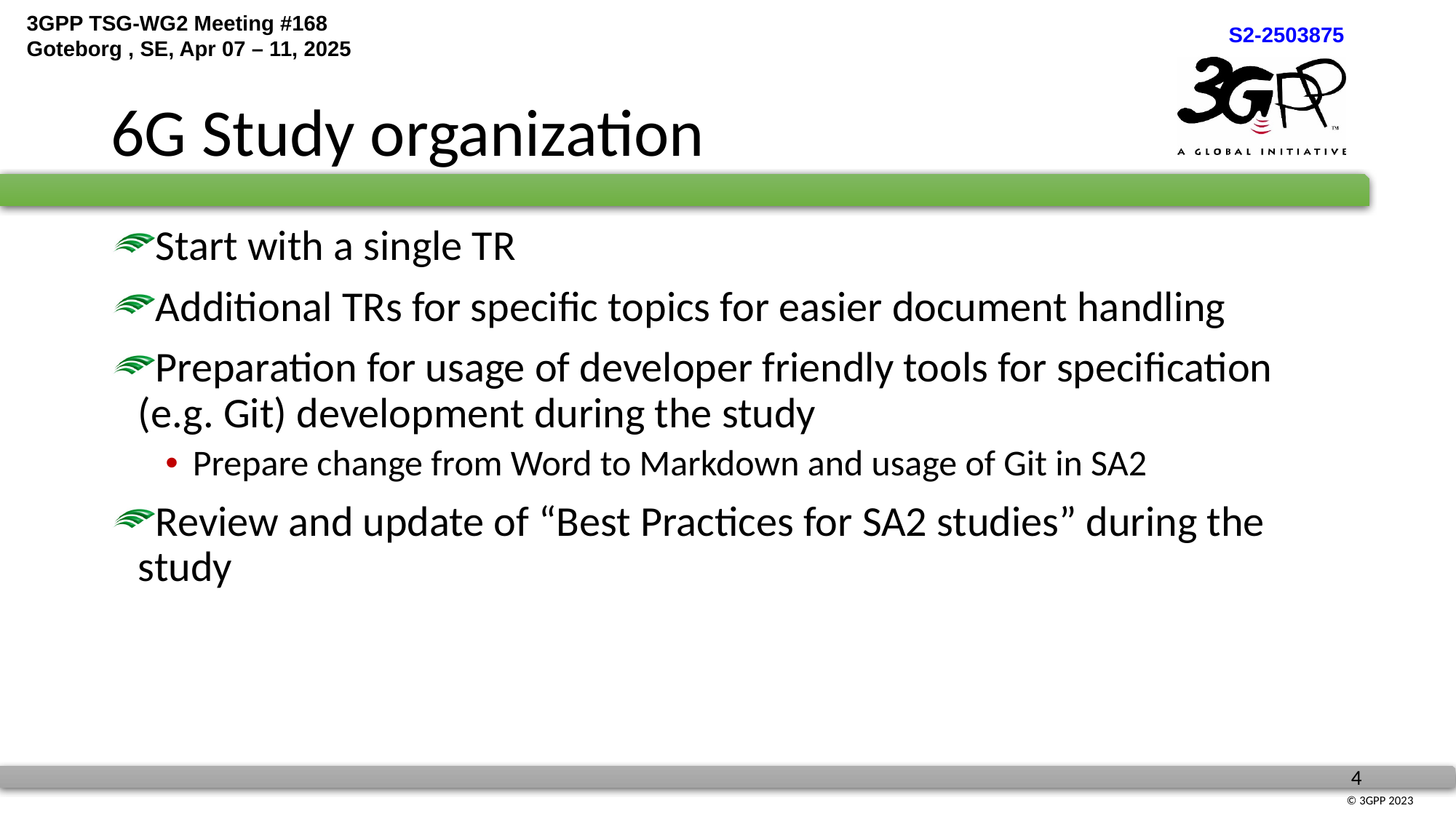

# 6G Study organization
Start with a single TR
Additional TRs for specific topics for easier document handling
Preparation for usage of developer friendly tools for specification (e.g. Git) development during the study
Prepare change from Word to Markdown and usage of Git in SA2
Review and update of “Best Practices for SA2 studies” during the study